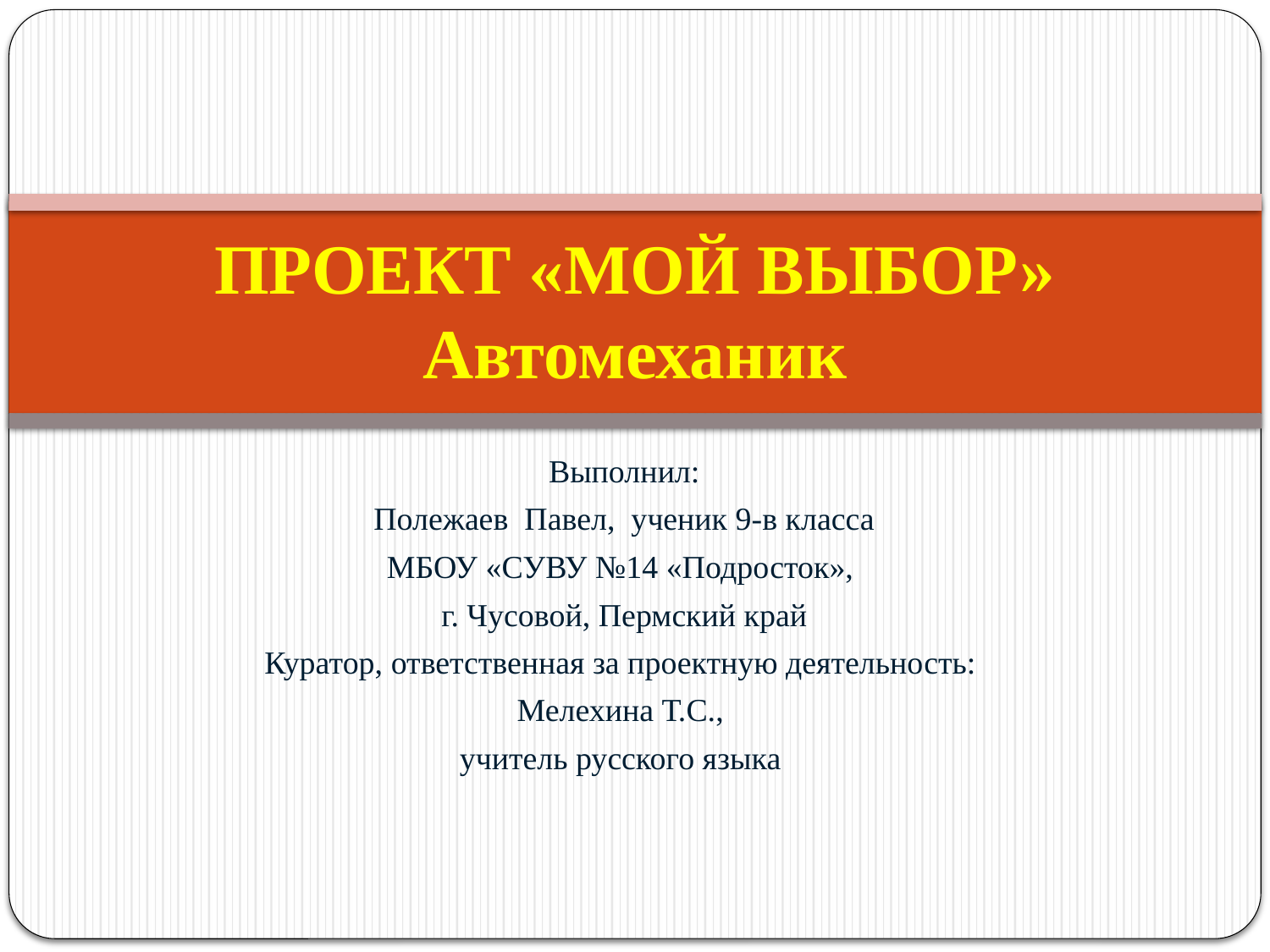

# ПРОЕКТ «МОЙ ВЫБОР» Автомеханик
Выполнил:
Полежаев  Павел,  ученик 9-в класса
МБОУ «СУВУ №14 «Подросток»,
г. Чусовой, Пермский край
Куратор, ответственная за проектную деятельность:
Мелехина Т.С.,
учитель русского языка